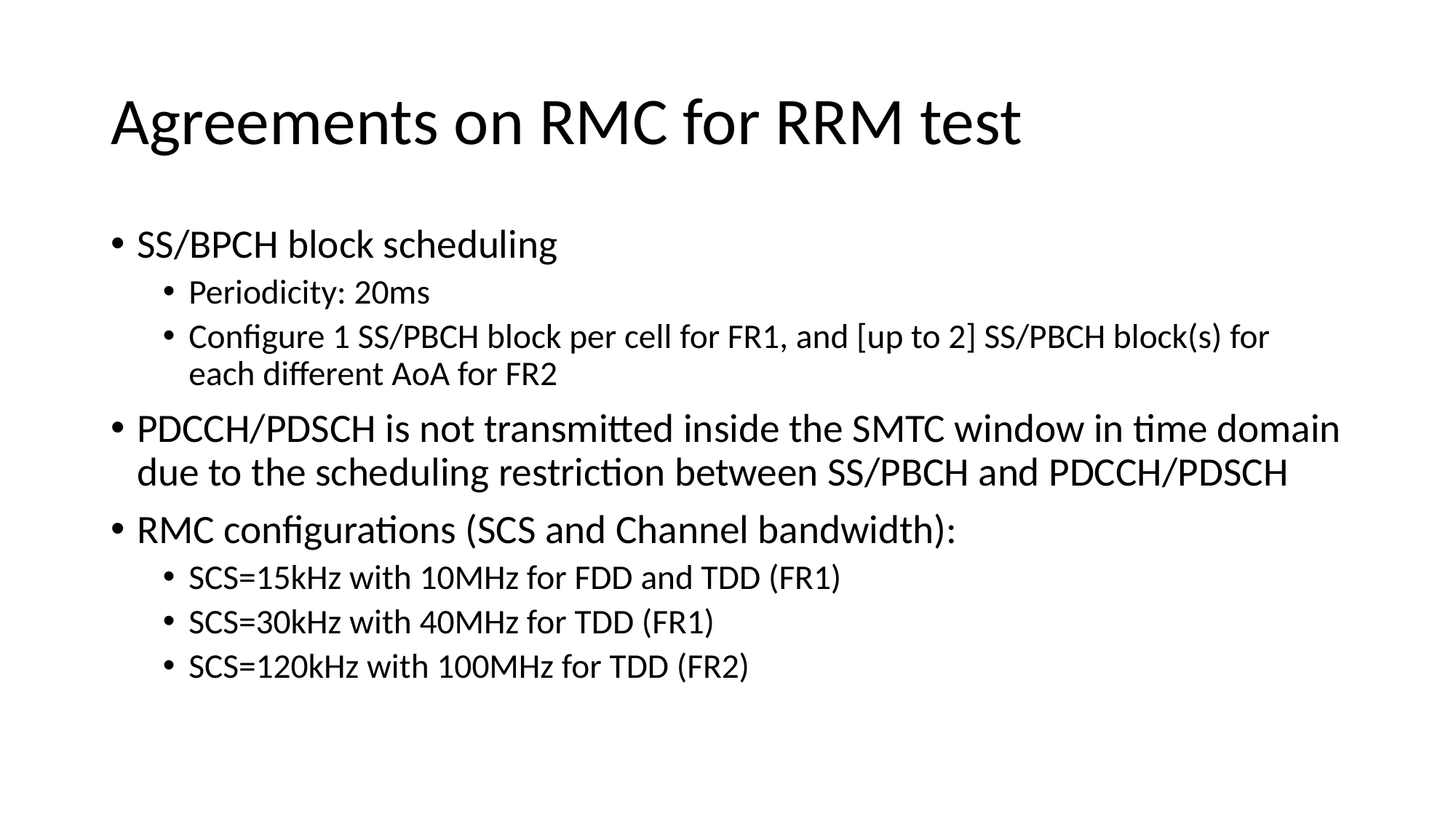

# Agreements on RMC for RRM test
SS/BPCH block scheduling
Periodicity: 20ms
Configure 1 SS/PBCH block per cell for FR1, and [up to 2] SS/PBCH block(s) for each different AoA for FR2
PDCCH/PDSCH is not transmitted inside the SMTC window in time domain due to the scheduling restriction between SS/PBCH and PDCCH/PDSCH
RMC configurations (SCS and Channel bandwidth):
SCS=15kHz with 10MHz for FDD and TDD (FR1)
SCS=30kHz with 40MHz for TDD (FR1)
SCS=120kHz with 100MHz for TDD (FR2)